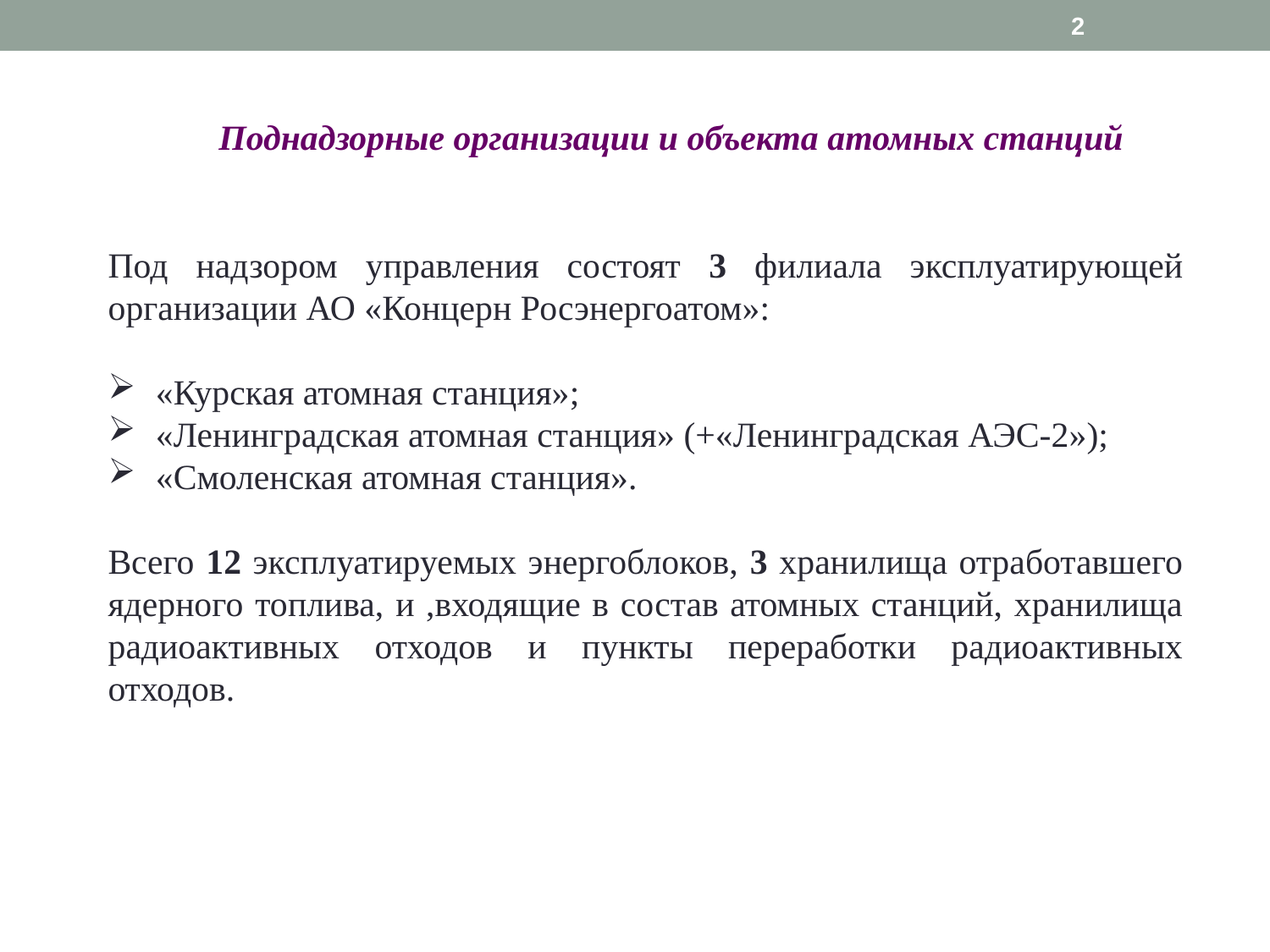

2
Поднадзорные организации и объекта атомных станций
Под надзором управления состоят 3 филиала эксплуатирующей организации АО «Концерн Росэнергоатом»:

«Курская атомная станция»;
«Ленинградская атомная станция» (+«Ленинградская АЭС-2»);
«Смоленская атомная станция».

Всего 12 эксплуатируемых энергоблоков, 3 хранилища отработавшего ядерного топлива, и ,входящие в состав атомных станций, хранилища радиоактивных отходов и пункты переработки радиоактивных отходов.